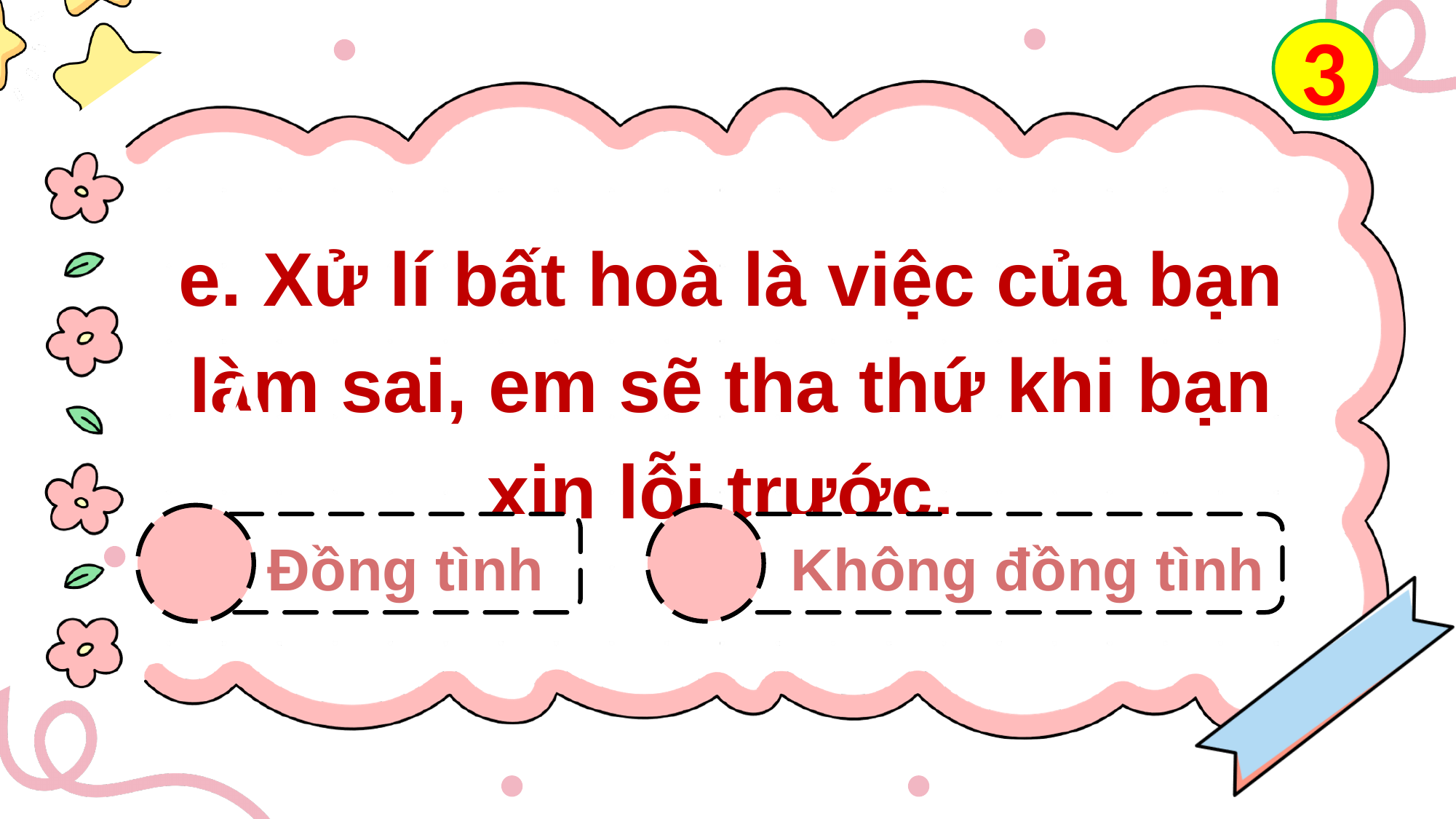

2
3
0
1

e. Xử lí bất hoà là việc của bạn làm sai, em sẽ tha thứ khi bạn xin lỗi trước.
A

Đồng tình
Không đồng tình